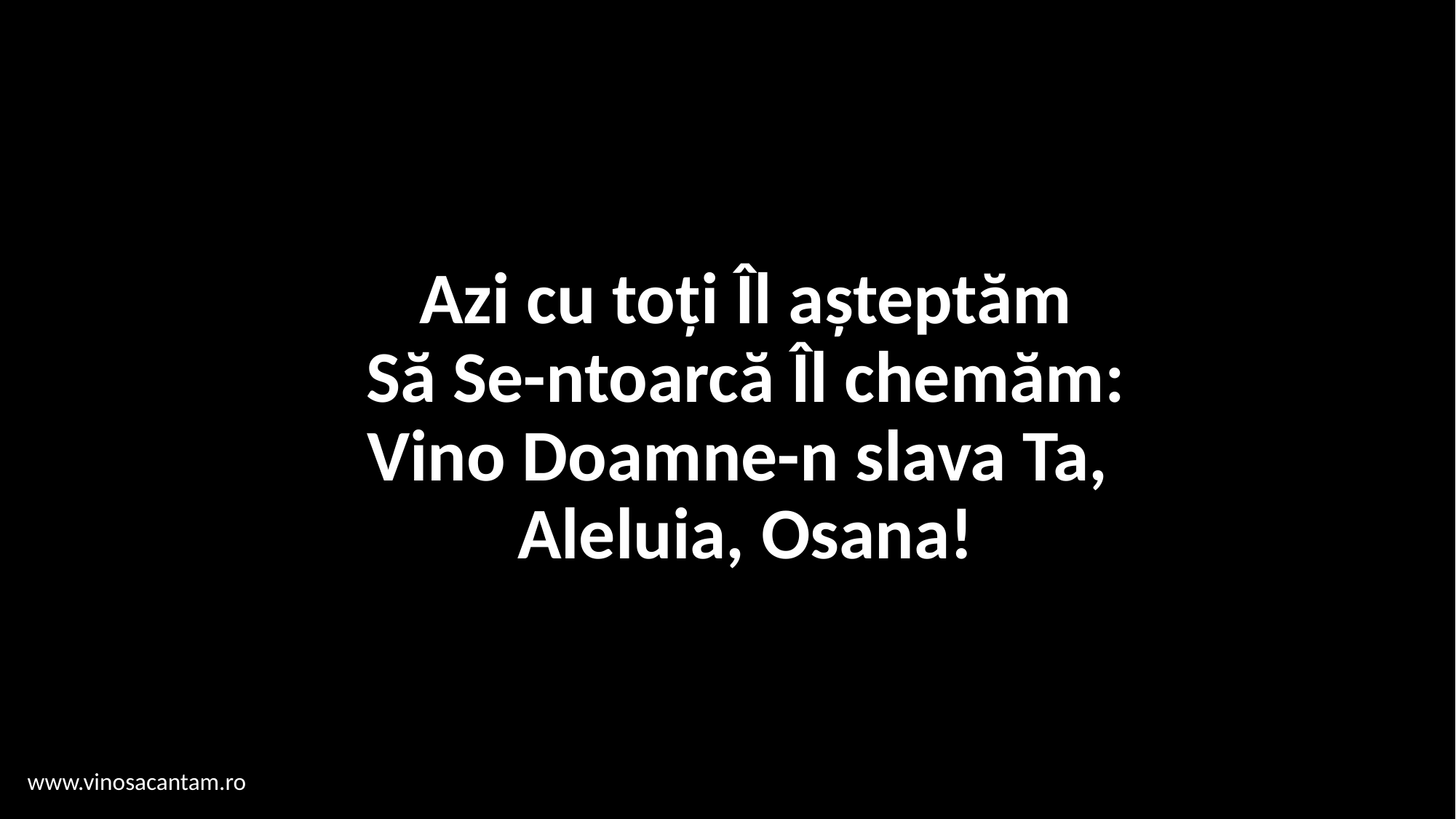

# Azi cu toți Îl așteptăm Să Se-ntoarcă Îl chemăm: Vino Doamne-n slava Ta, Aleluia, Osana!
www.vinosacantam.ro